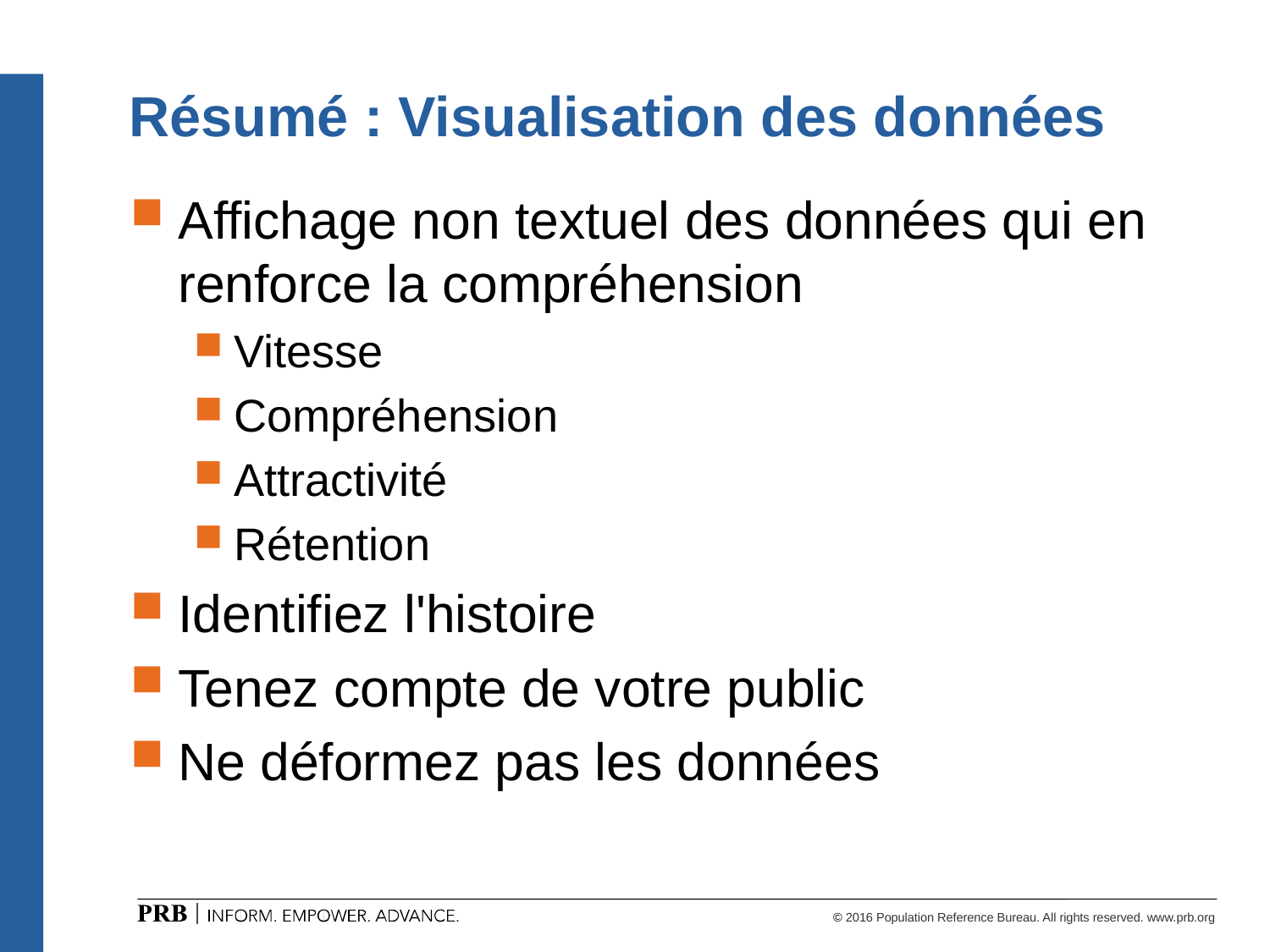

# Résumé : Visualisation des données
Affichage non textuel des données qui en renforce la compréhension
Vitesse
Compréhension
Attractivité
Rétention
Identifiez l'histoire
Tenez compte de votre public
Ne déformez pas les données